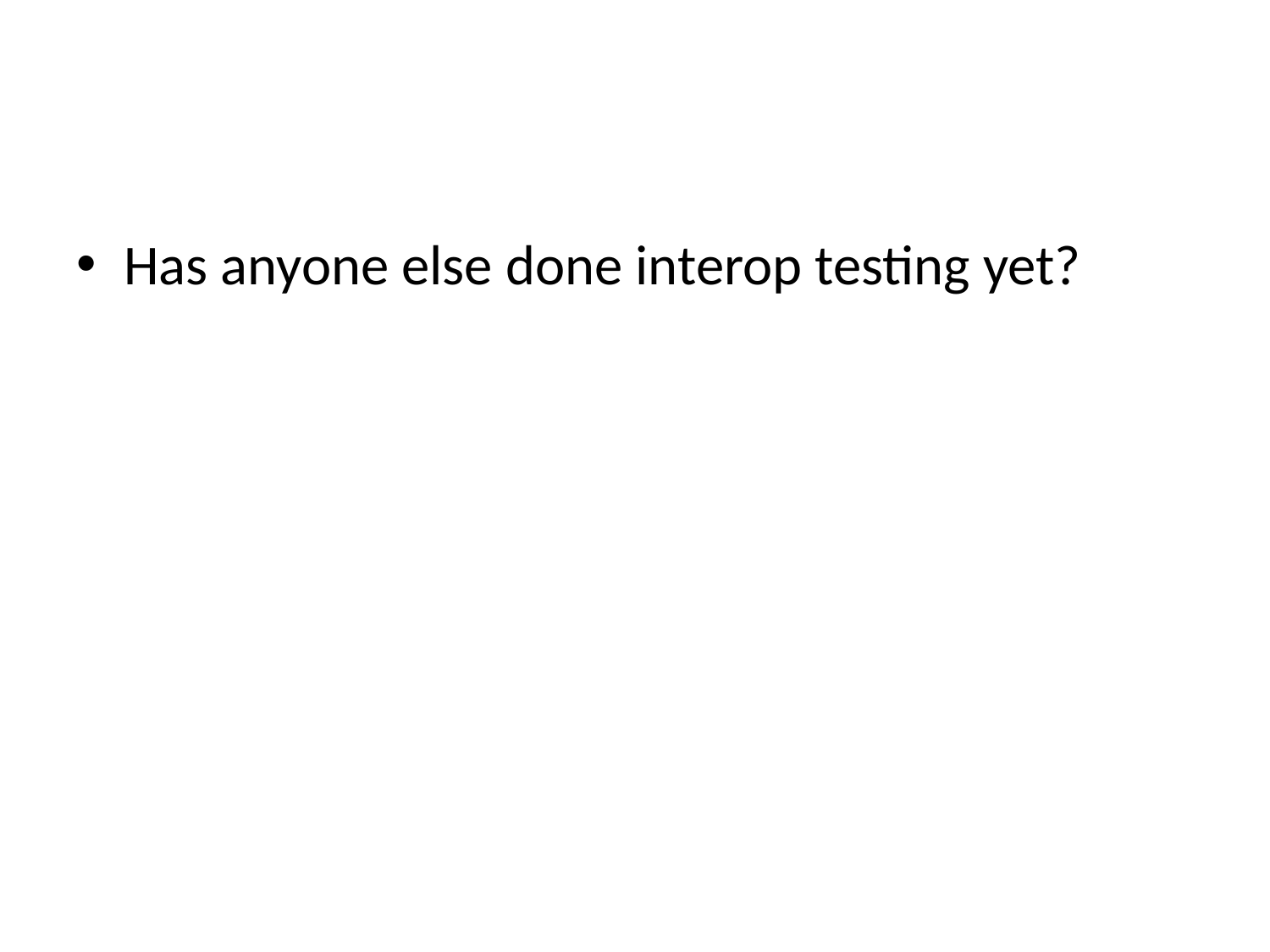

#
Has anyone else done interop testing yet?